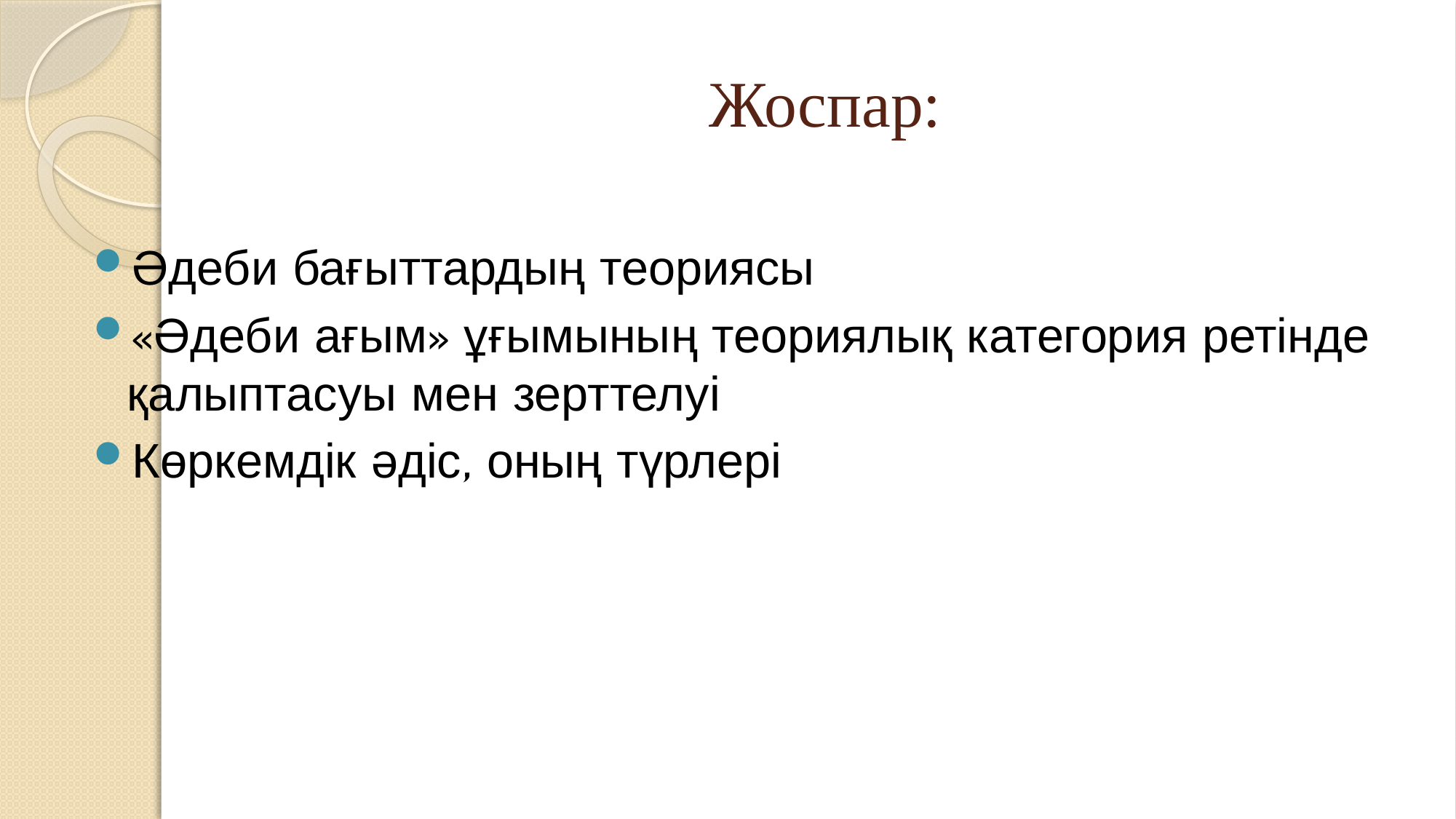

# Жоспар:
Әдеби бағыттардың теориясы
«Әдеби ағым» ұғымының теориялық категория ретінде қалыптасуы мен зерттелуі
Көркемдік әдіс, оның түрлері